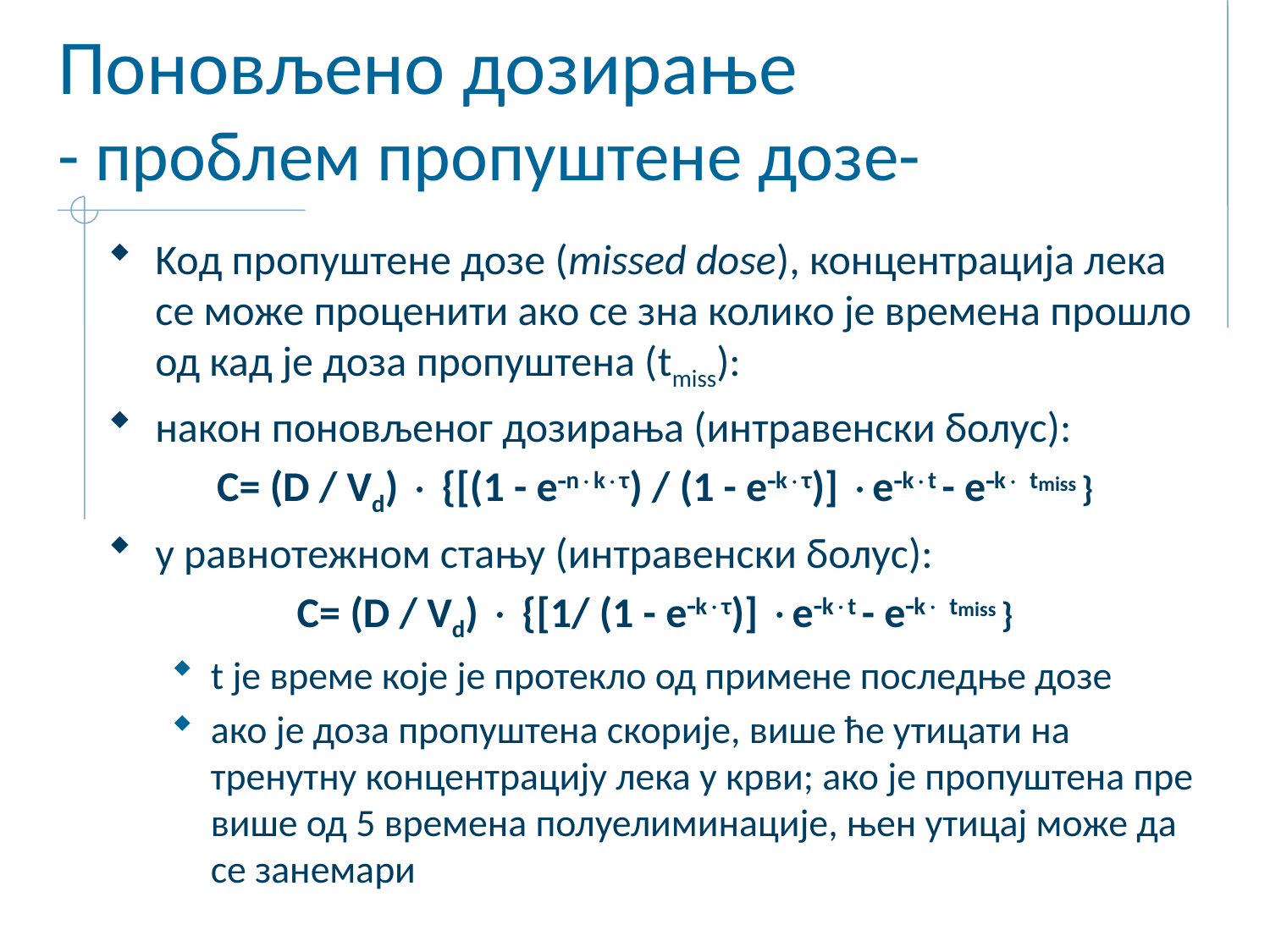

# Поновљено дозирање - проблем пропуштене дозе-
Koд пропуштене дозе (missed dose), концентрација лека се може проценити ако се зна колико је времена прошло од кад је доза пропуштена (tmiss):
након поновљеног дозирања (интравенски болус):
C= (D / Vd) ⋅ {[(1 - e−n⋅k⋅τ) / (1 - e−k⋅τ)] ⋅e−k⋅t - e−k⋅ tmiss }
у равнотежном стању (интравенски болус):
C= (D / Vd) ⋅ {[1/ (1 - e−k⋅τ)] ⋅e−k⋅t - e−k⋅ tmiss }
t је време које је протекло од примене последње дозе
ако је доза пропуштена скорије, више ће утицати на тренутну концентрацију лека у крви; ако је пропуштена пре више од 5 времена полуелиминације, њен утицај може да се занемари